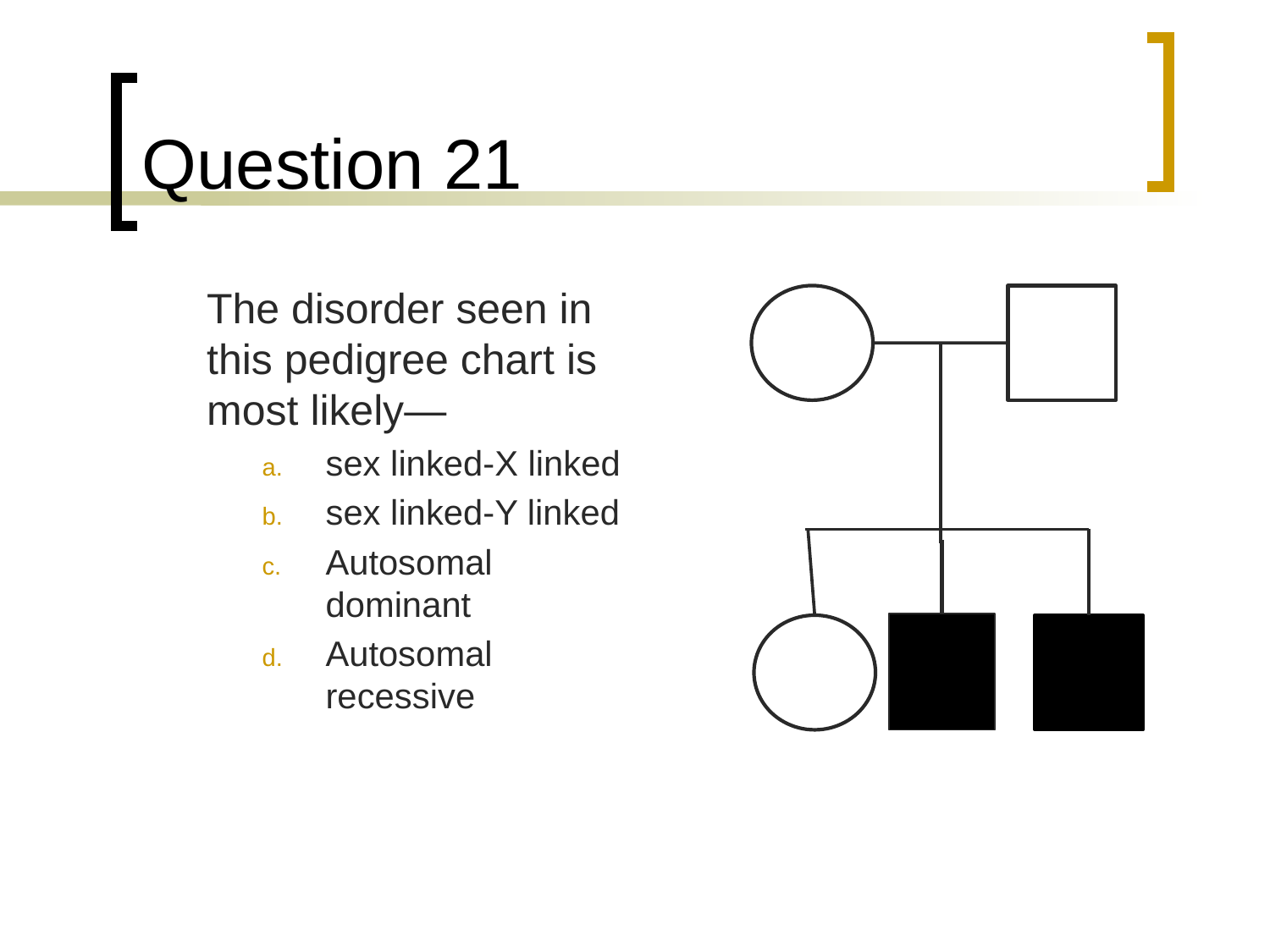

# Question 21
	The disorder seen in this pedigree chart is most likely—
sex linked-X linked
sex linked-Y linked
Autosomal dominant
Autosomal recessive